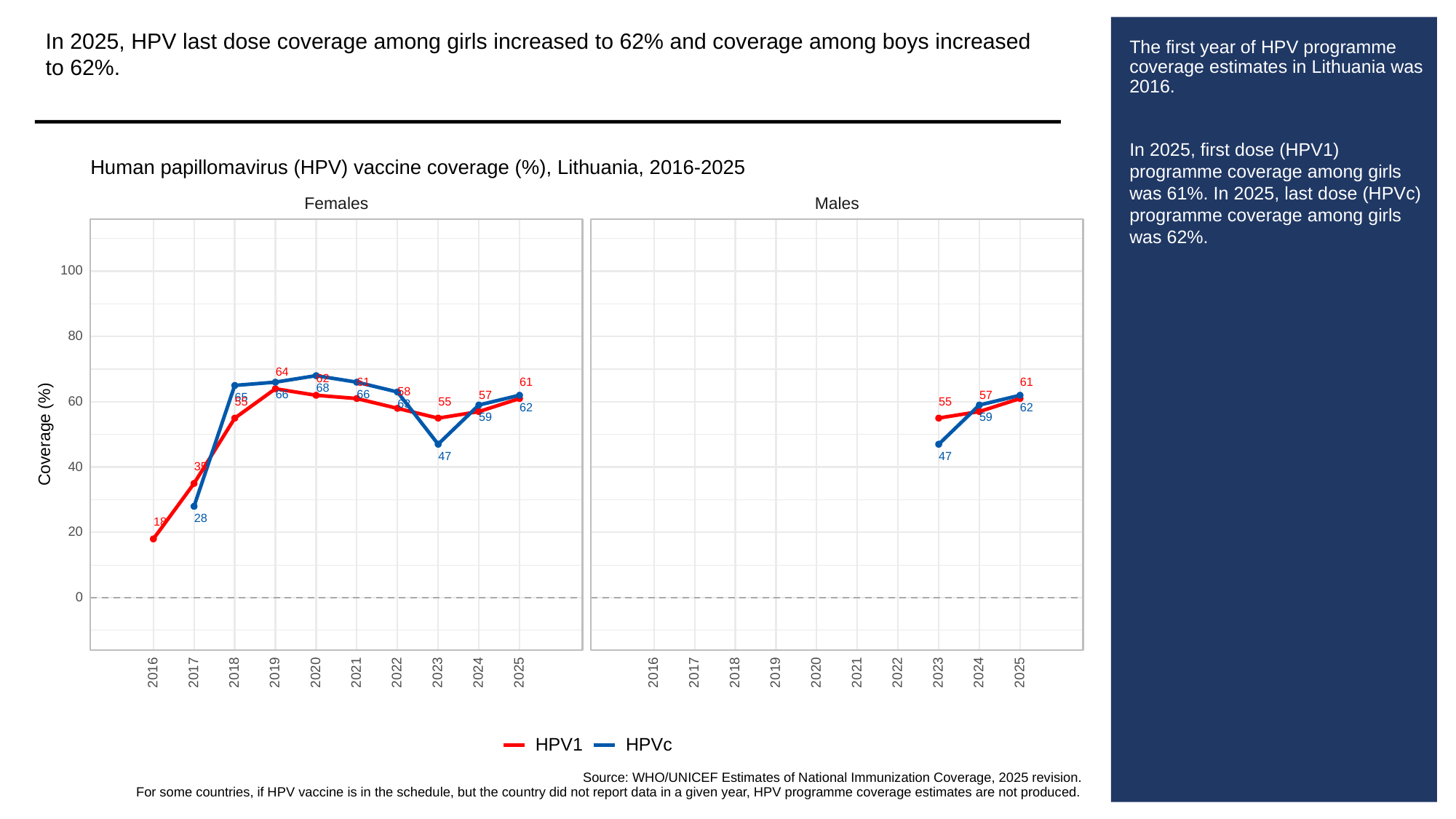

In 2025, HPV last dose coverage among girls increased to 62% and coverage among boys increased to 62%.
# The first year of HPV programme coverage estimates in Lithuania was 2016.

In 2025, first dose (HPV1) programme coverage among girls was 61%. In 2025, last dose (HPVc) programme coverage among girls was 62%.

Human papillomavirus (HPV) vaccine coverage (%), Lithuania, 2016-2025
Females
Males

100

80

64

62

61
61
61

68

58

66
66
57
57

65

60
55
55
55

63

62
62

59
59

Coverage (%)

47
47
40
35

28
18
20

0

2023
2023
2016
2017
2018
2019
2020
2021
2022
2024
2025
2016
2017
2018
2019
2020
2021
2022
2024
2025
HPVc
HPV1

Source: WHO/UNICEF Estimates of National Immunization Coverage, 2025 revision.
For some countries, if HPV vaccine is in the schedule, but the country did not report data in a given year, HPV programme coverage estimates are not produced.